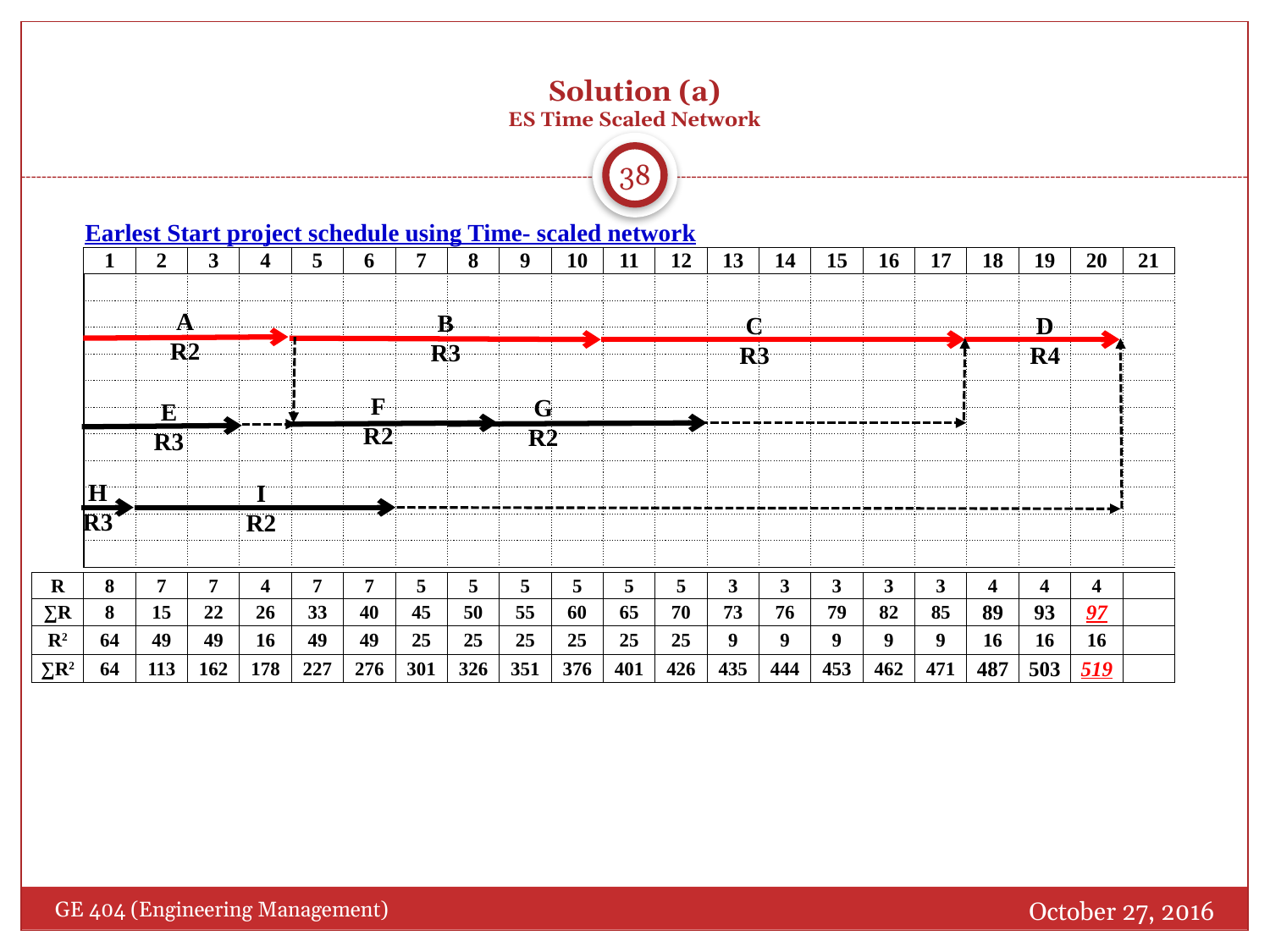

# Solution (a) ES Time Scaled Network
38
|  | Earlest Start project schedule using Time- scaled network |  |  |  |  |  |  |  |  |  |  |  |  |  |  |  |  |  |  |  |  |
| --- | --- | --- | --- | --- | --- | --- | --- | --- | --- | --- | --- | --- | --- | --- | --- | --- | --- | --- | --- | --- | --- |
|  | 1 | 2 | 3 | 4 | 5 | 6 | 7 | 8 | 9 | 10 | 11 | 12 | 13 | 14 | 15 | 16 | 17 | 18 | 19 | 20 | 21 |
|  |  |  |  |  |  |  |  |  |  |  |  |  |  |  |  |  |  |  |  |  |  |
|  |  |  |  |  |  |  |  |  |  |  |  |  |  |  |  |  |  |  |  |  |  |
|  |  |  |  |  |  |  |  |  |  |  |  |  |  |  |  |  |  |  |  |  |  |
|  |  |  |  |  |  |  |  |  |  |  |  |  |  |  |  |  |  |  |  |  |  |
|  |  |  |  |  |  |  |  |  |  |  |  |  |  |  |  |  |  |  |  |  |  |
|  |  |  |  |  |  |  |  |  |  |  |  |  |  |  |  |  |  |  |  |  |  |
|  |  |  |  |  |  |  |  |  |  |  |  |  |  |  |  |  |  |  |  |  |  |
|  |  |  |  |  |  |  |  |  |  |  |  |  |  |  |  |  |  |  |  |  |  |
|  |  |  |  |  |  |  |  |  |  |  |  |  |  |  |  |  |  |  |  |  |  |
|  |  |  |  |  |  |  |  |  |  |  |  |  |  |  |  |  |  |  |  |  |  |
|  |  |  |  |  |  |  |  |  |  |  |  |  |  |  |  |  |  |  |  |  |  |
A
R2
B
R3
C
R3
D
R4
F
R2
G
R2
E
R3
H
R3
I
R2
| R | 8 | 7 | 7 | 4 | 7 | 7 | 5 | 5 | 5 | 5 | 5 | 5 | 3 | 3 | 3 | 3 | 3 | 4 | 4 | 4 |  |
| --- | --- | --- | --- | --- | --- | --- | --- | --- | --- | --- | --- | --- | --- | --- | --- | --- | --- | --- | --- | --- | --- |
| ∑R | 8 | 15 | 22 | 26 | 33 | 40 | 45 | 50 | 55 | 60 | 65 | 70 | 73 | 76 | 79 | 82 | 85 | 89 | 93 | 97 |  |
| R2 | 64 | 49 | 49 | 16 | 49 | 49 | 25 | 25 | 25 | 25 | 25 | 25 | 9 | 9 | 9 | 9 | 9 | 16 | 16 | 16 |  |
| ∑R2 | 64 | 113 | 162 | 178 | 227 | 276 | 301 | 326 | 351 | 376 | 401 | 426 | 435 | 444 | 453 | 462 | 471 | 487 | 503 | 519 |  |
October 27, 2016
GE 404 (Engineering Management)